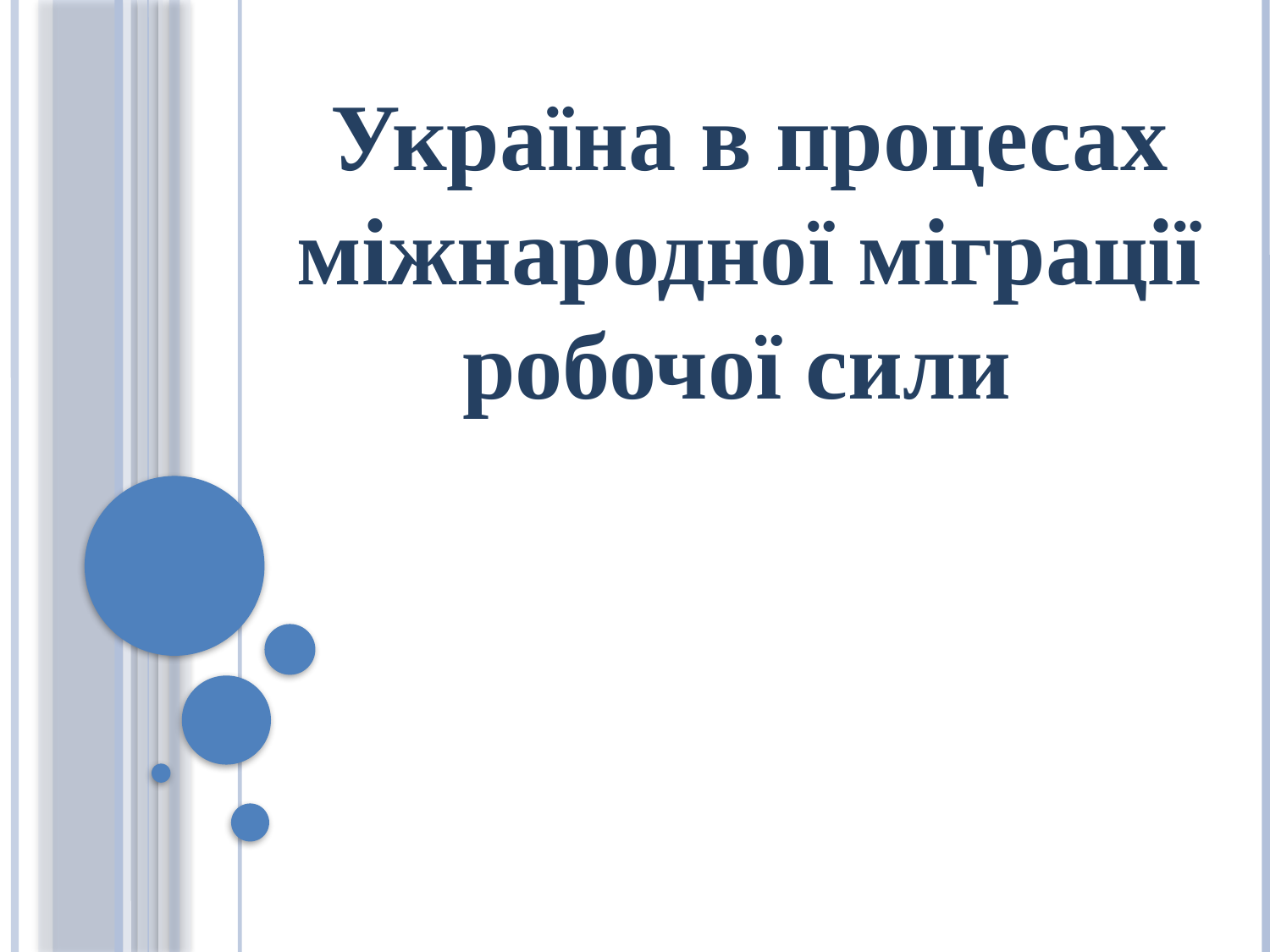

Україна в процесах міжнародної міграції робочої сили